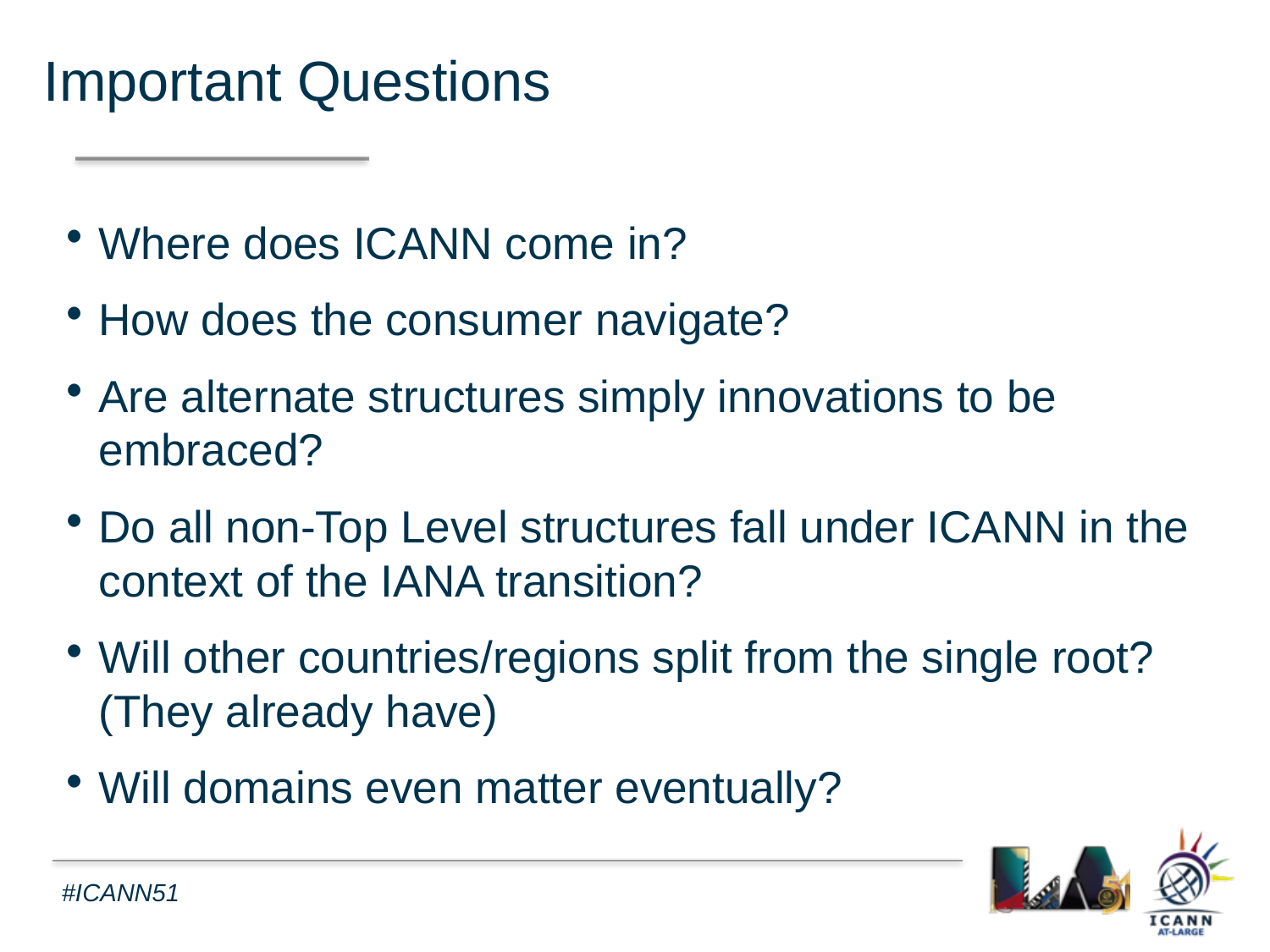

Important Questions
Where does ICANN come in?
How does the consumer navigate?
Are alternate structures simply innovations to be embraced?
Do all non-Top Level structures fall under ICANN in the context of the IANA transition?
Will other countries/regions split from the single root? (They already have)
Will domains even matter eventually?